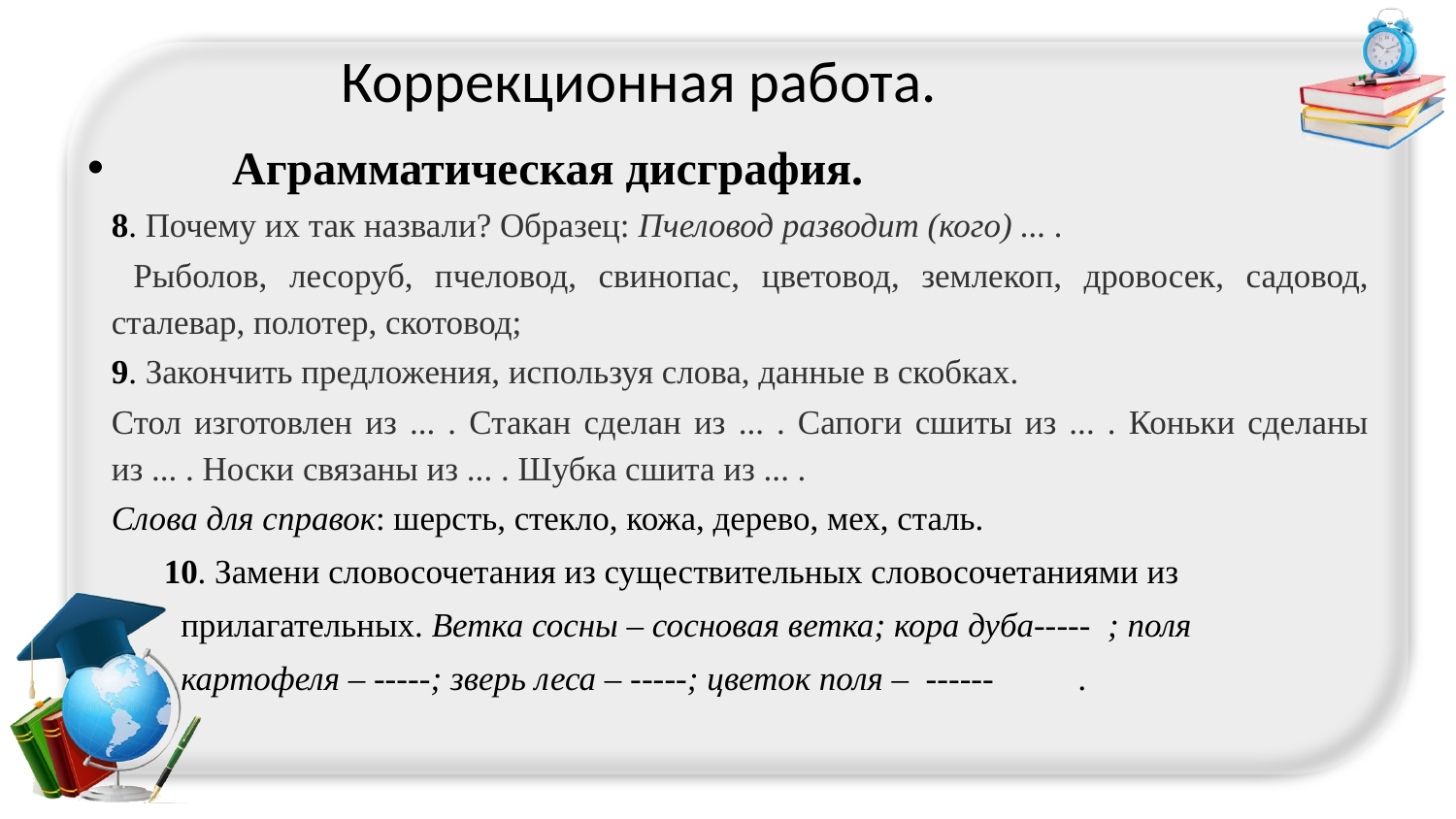

# Коррекционная работа.
Аграмматическая дисграфия.
8. Почему их так назвали? Образец: Пчеловод разводит (кого) ... .
 Рыболов, лесоруб, пчеловод, свинопас, цветовод, землекоп, дровосек, садовод, сталевар, полотер, скотовод;
9. Закончить предложения, используя слова, данные в скобках.
Стол изготовлен из ... . Стакан сделан из ... . Сапоги сшиты из ... . Коньки сделаны из ... . Носки связаны из ... . Шубка сшита из ... .
Слова для справок: шерсть, стекло, кожа, дерево, мех, сталь.
         10. Замени словосочетания из существительных словосочетаниями из
           прилагательных. Ветка сосны – сосновая ветка; кора дуба-----  ; поля
           картофеля – -----; зверь леса – -----; цветок поля –  ------          .